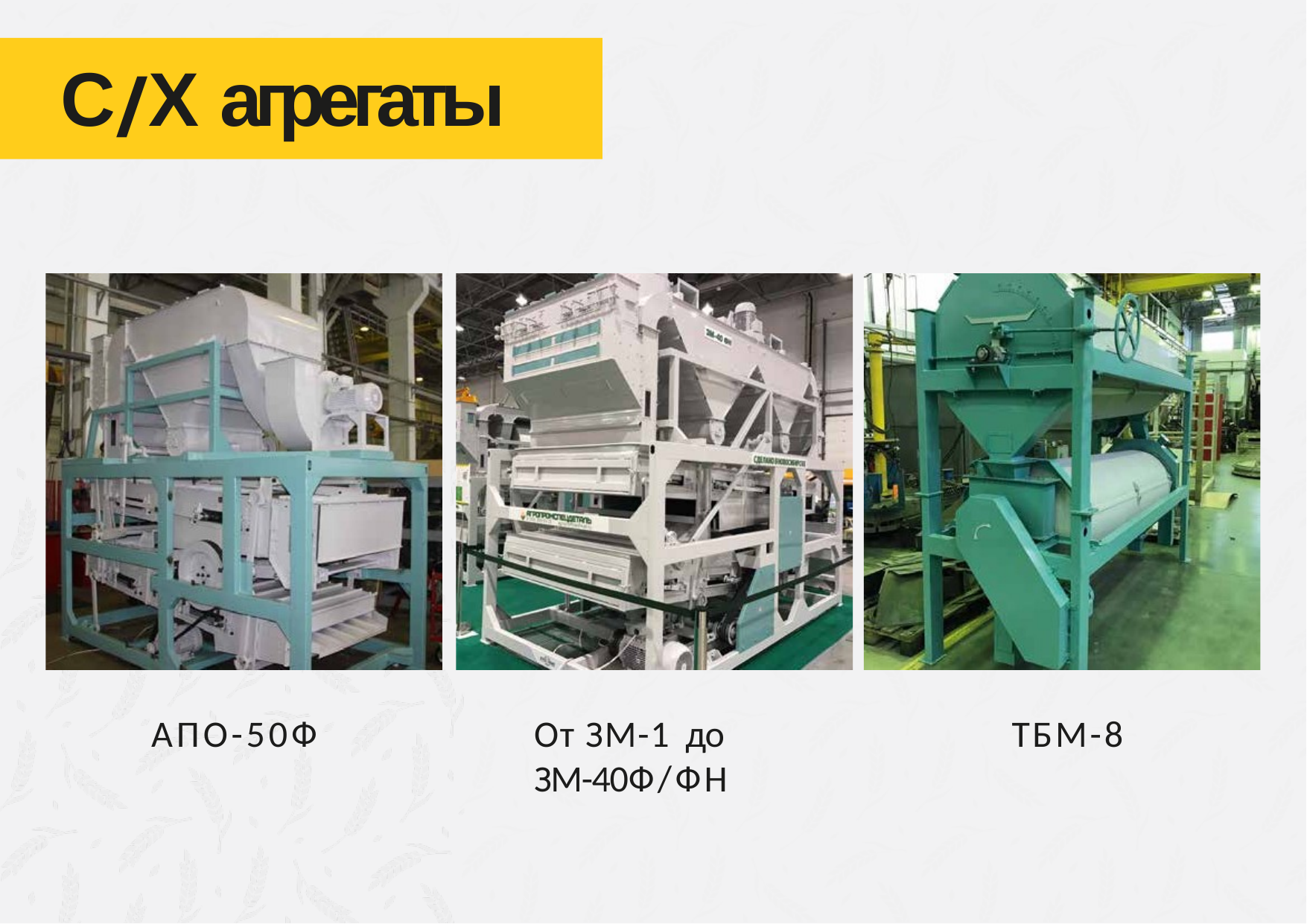

# С/Х агрегаты

АПО-50Ф
От ЗМ-1  до ЗМ-40Ф/ФН
ТБМ-8